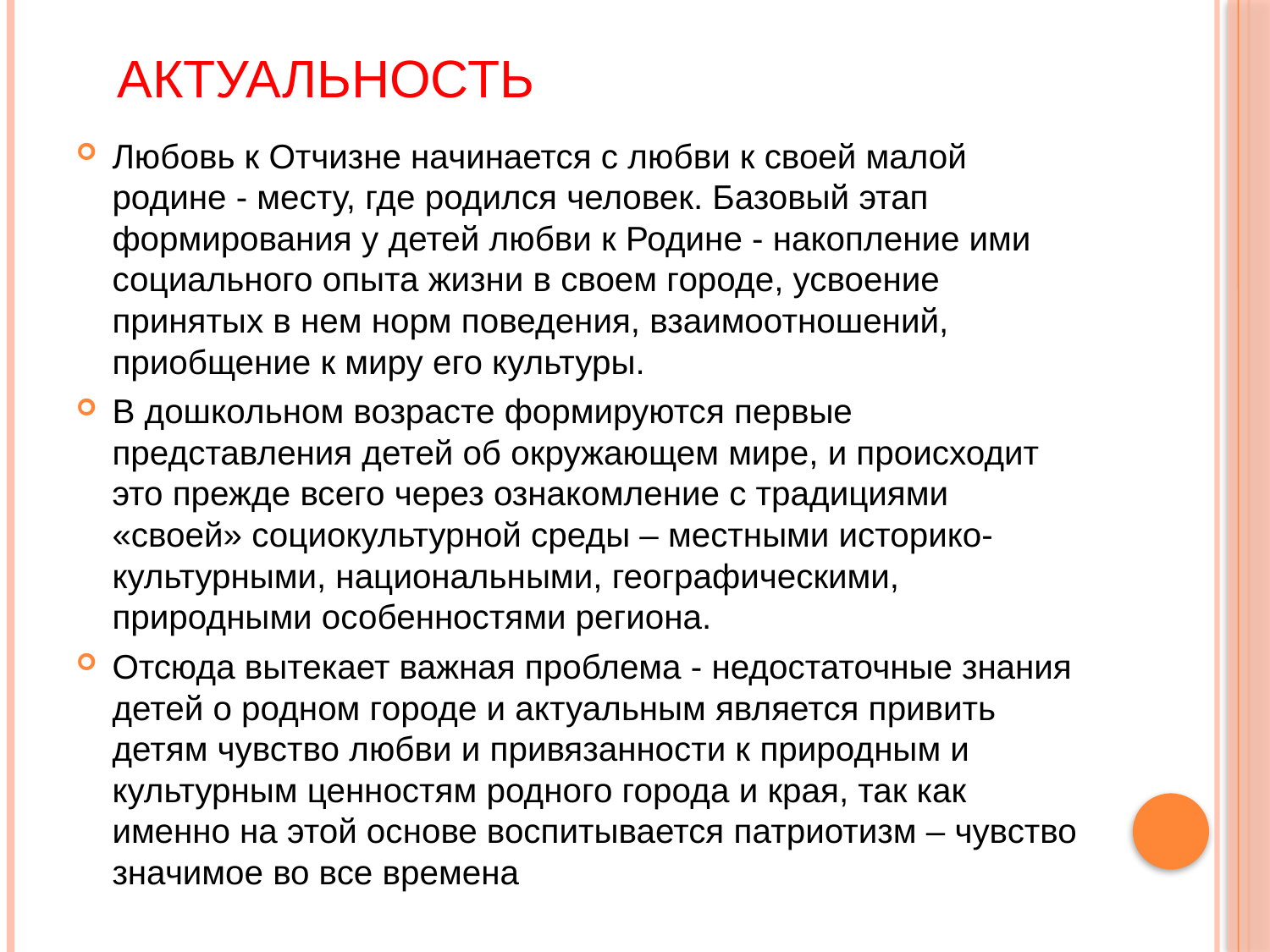

# актуальность
Любовь к Отчизне начинается с любви к своей малой родине - месту, где родился человек. Базовый этап формирования у детей любви к Родине - накопление ими социального опыта жизни в своем городе, усвоение принятых в нем норм поведения, взаимоотношений, приобщение к миру его культуры.
В дошкольном возрасте формируются первые представления детей об окружающем мире, и происходит это прежде всего через ознакомление с традициями «своей» социокультурной среды – местными историко-культурными, национальными, географическими, природными особенностями региона.
Отсюда вытекает важная проблема - недостаточные знания детей о родном городе и актуальным является привить детям чувство любви и привязанности к природным и культурным ценностям родного города и края, так как именно на этой основе воспитывается патриотизм – чувство значимое во все времена